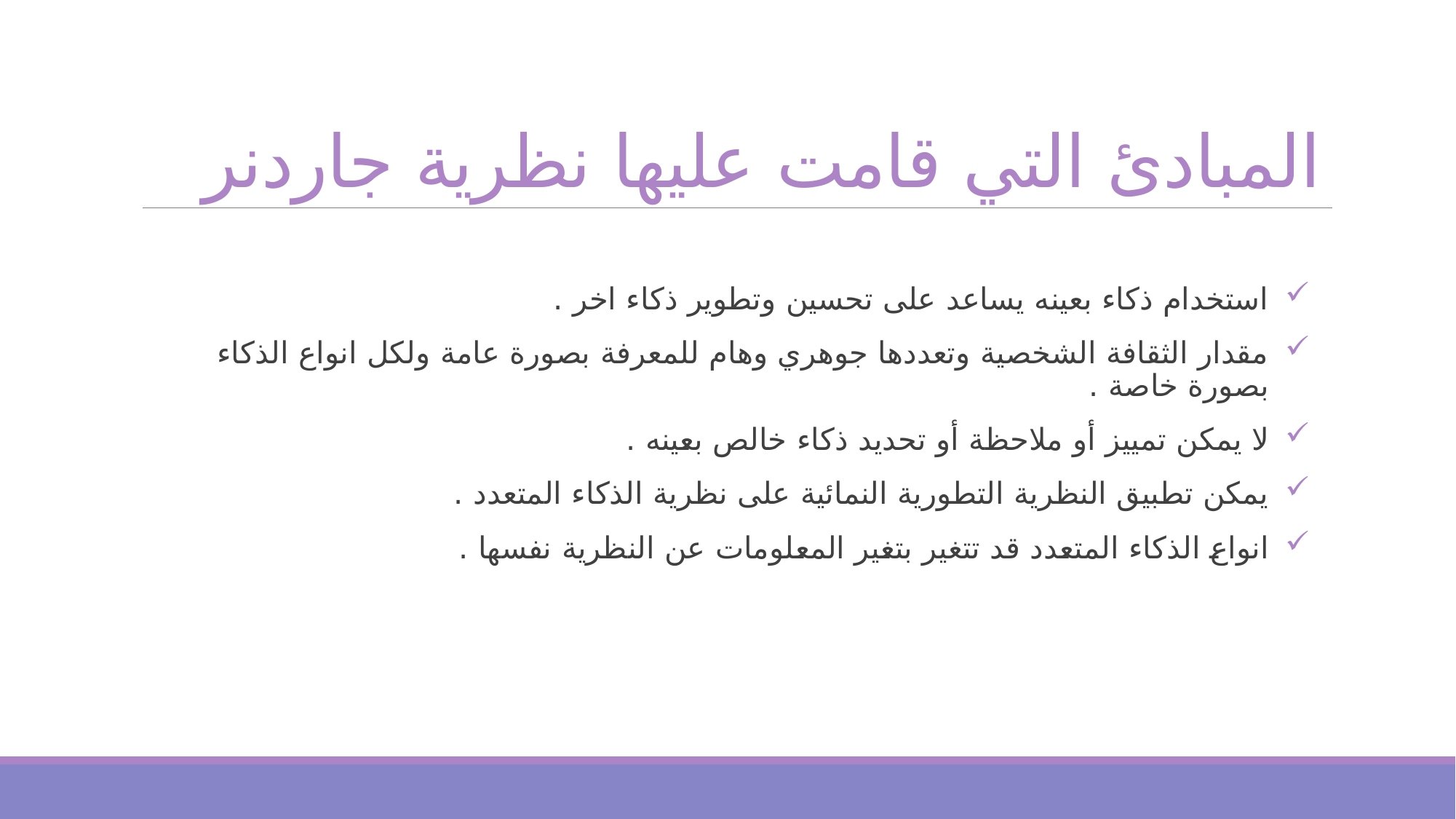

# المبادئ التي قامت عليها نظرية جاردنر

استخدام ذكاء بعينه يساعد على تحسين وتطوير ذكاء اخر .
مقدار الثقافة الشخصية وتعددها جوهري وهام للمعرفة بصورة عامة ولكل انواع الذكاء بصورة خاصة .
لا يمكن تمييز أو ملاحظة أو تحديد ذكاء خالص بعينه .
يمكن تطبيق النظرية التطورية النمائية على نظرية الذكاء المتعدد .
انواع الذكاء المتعدد قد تتغير بتغير المعلومات عن النظرية نفسها .